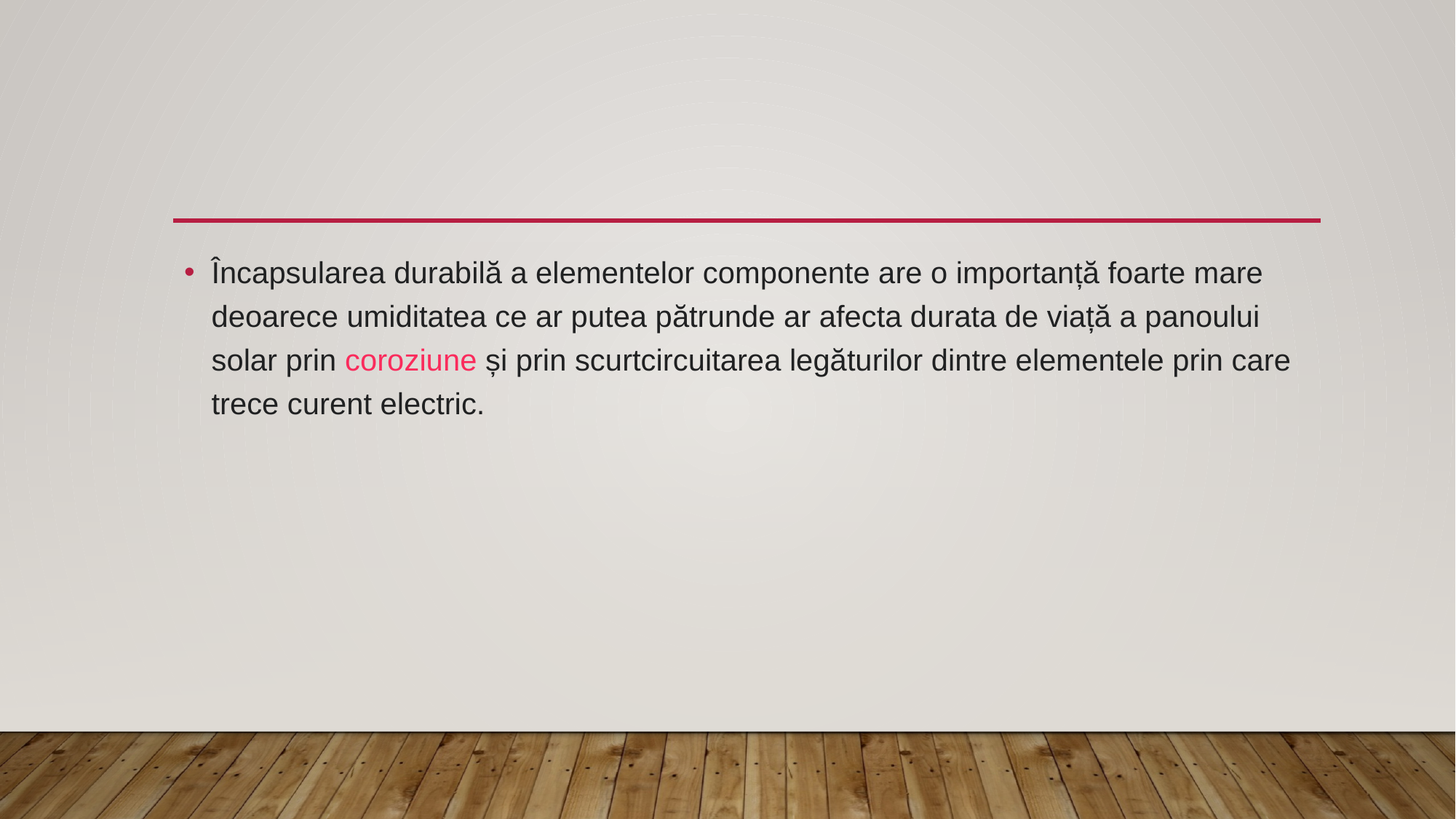

Încapsularea durabilă a elementelor componente are o importanță foarte mare deoarece umiditatea ce ar putea pătrunde ar afecta durata de viață a panoului solar prin coroziune și prin scurtcircuitarea legăturilor dintre elementele prin care trece curent electric.